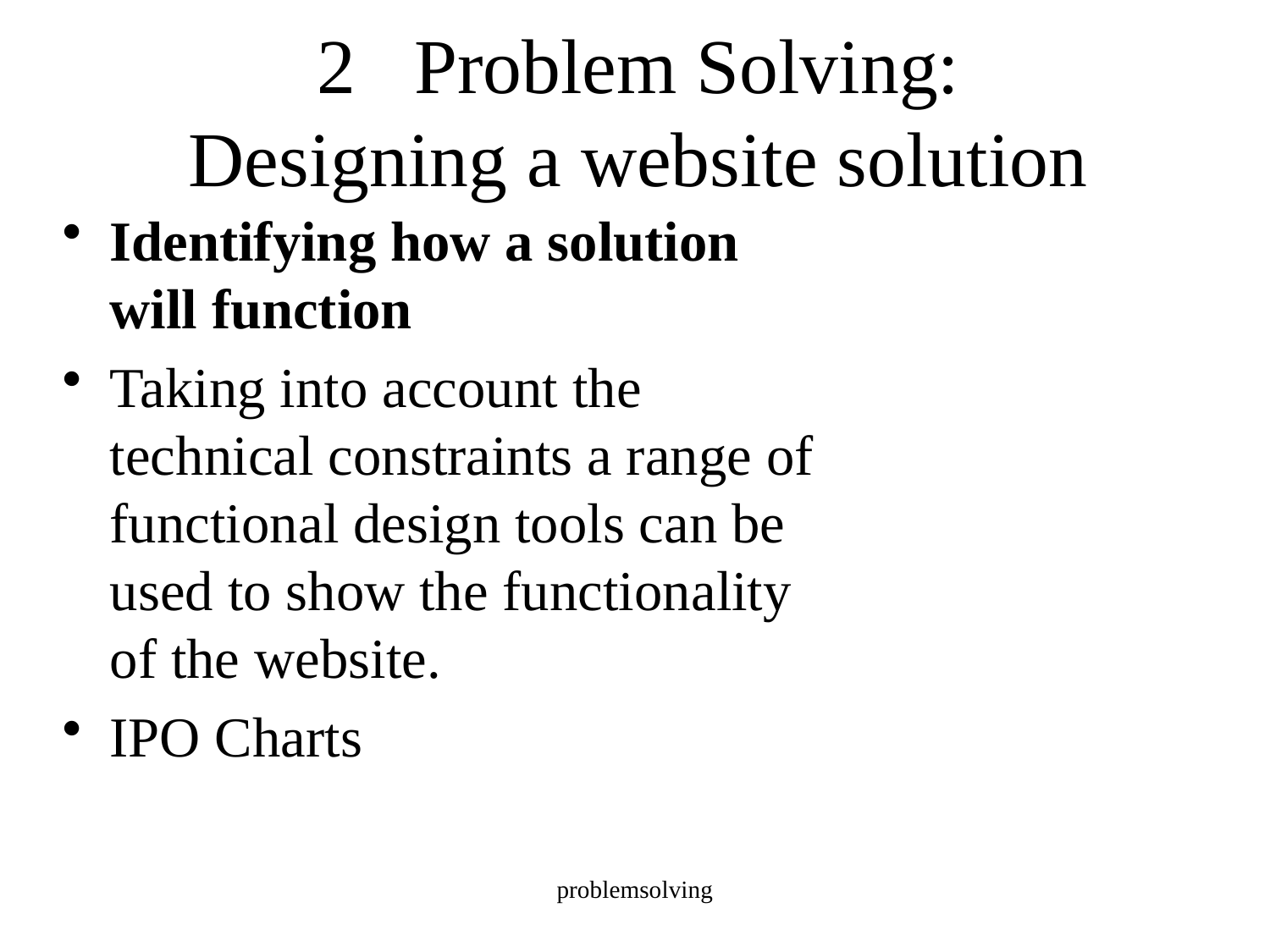

# 2   Problem Solving: Designing a website solution
Identifying how a solution will function
Taking into account the technical constraints a range of functional design tools can be used to show the functionality of the website.
IPO Charts

problemsolving